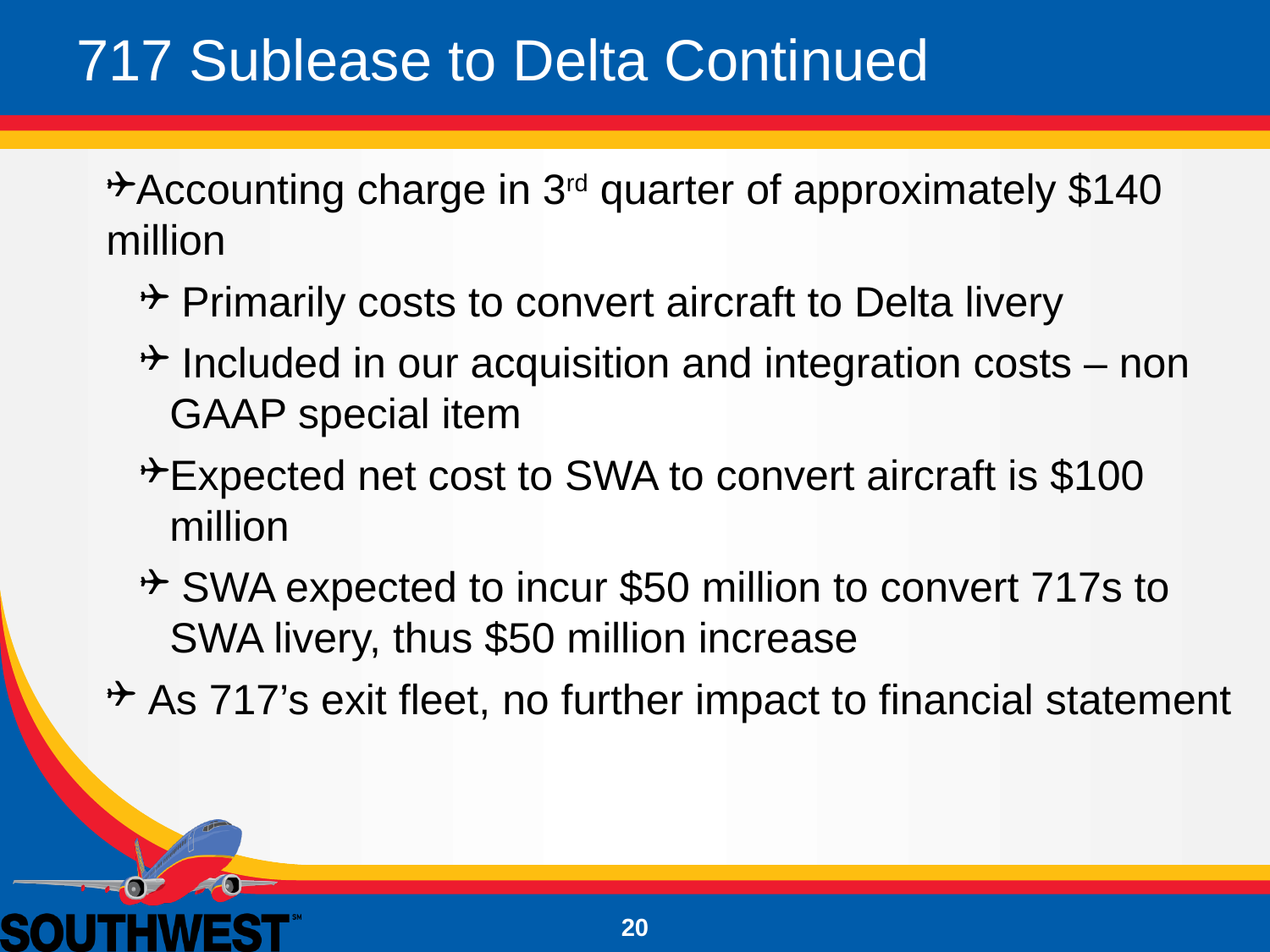

# 717 Sublease to Delta Continued
Accounting charge in 3rd quarter of approximately $140 million
 Primarily costs to convert aircraft to Delta livery
 Included in our acquisition and integration costs – non GAAP special item
Expected net cost to SWA to convert aircraft is $100 million
 SWA expected to incur $50 million to convert 717s to SWA livery, thus $50 million increase
 As 717’s exit fleet, no further impact to financial statement
20